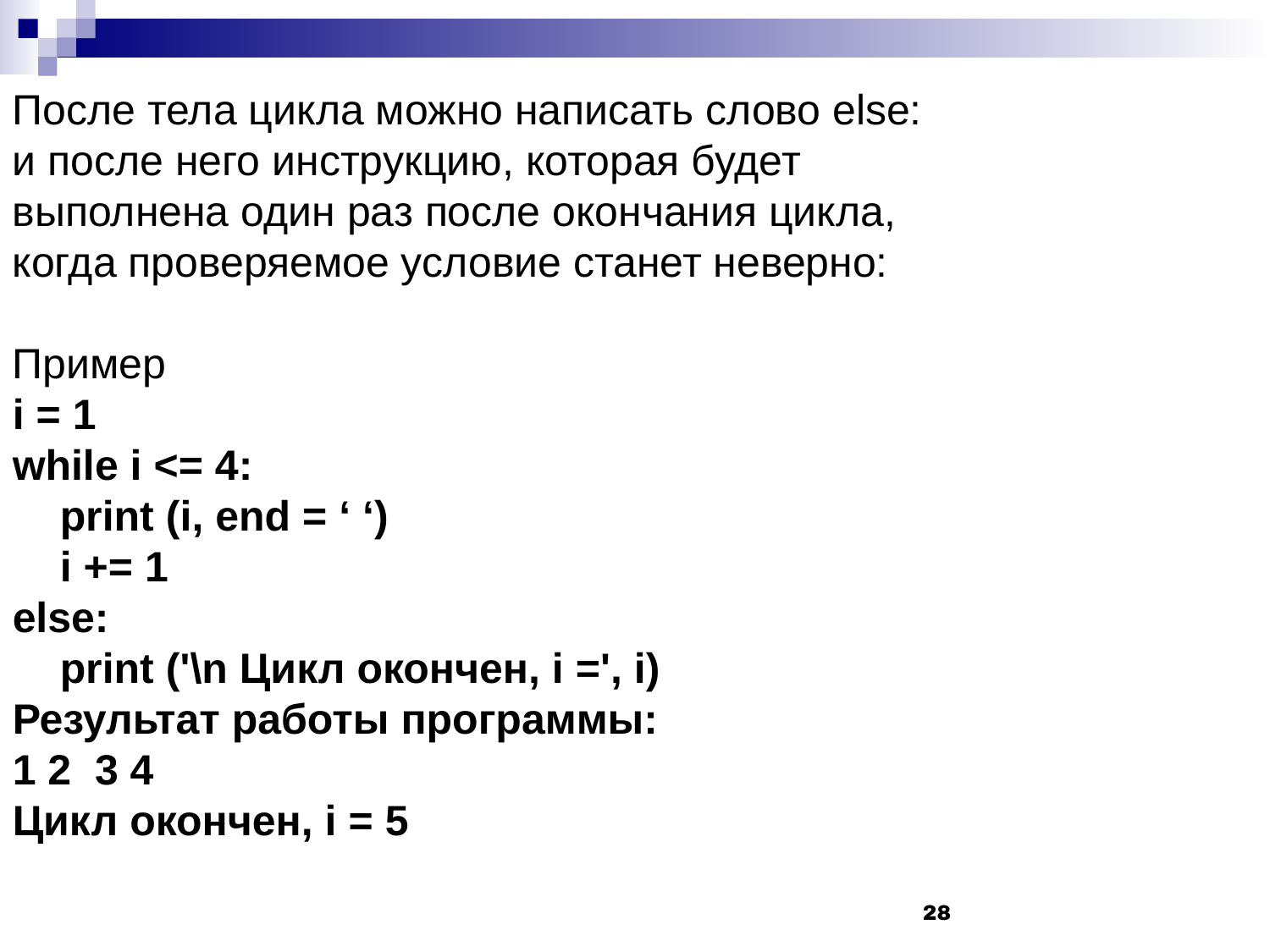

После тела цикла можно написать слово else: и после него инструкцию, которая будет выполнена один раз после окончания цикла, когда проверяемое условие станет неверно:

Пример
i = 1
while i <= 4:
    print (i, end = ‘ ‘)
    i += 1
else:
    print ('\n Цикл окончен, i =', i)
Результат работы программы:
1 2  3 4
Цикл окончен, i = 5
28